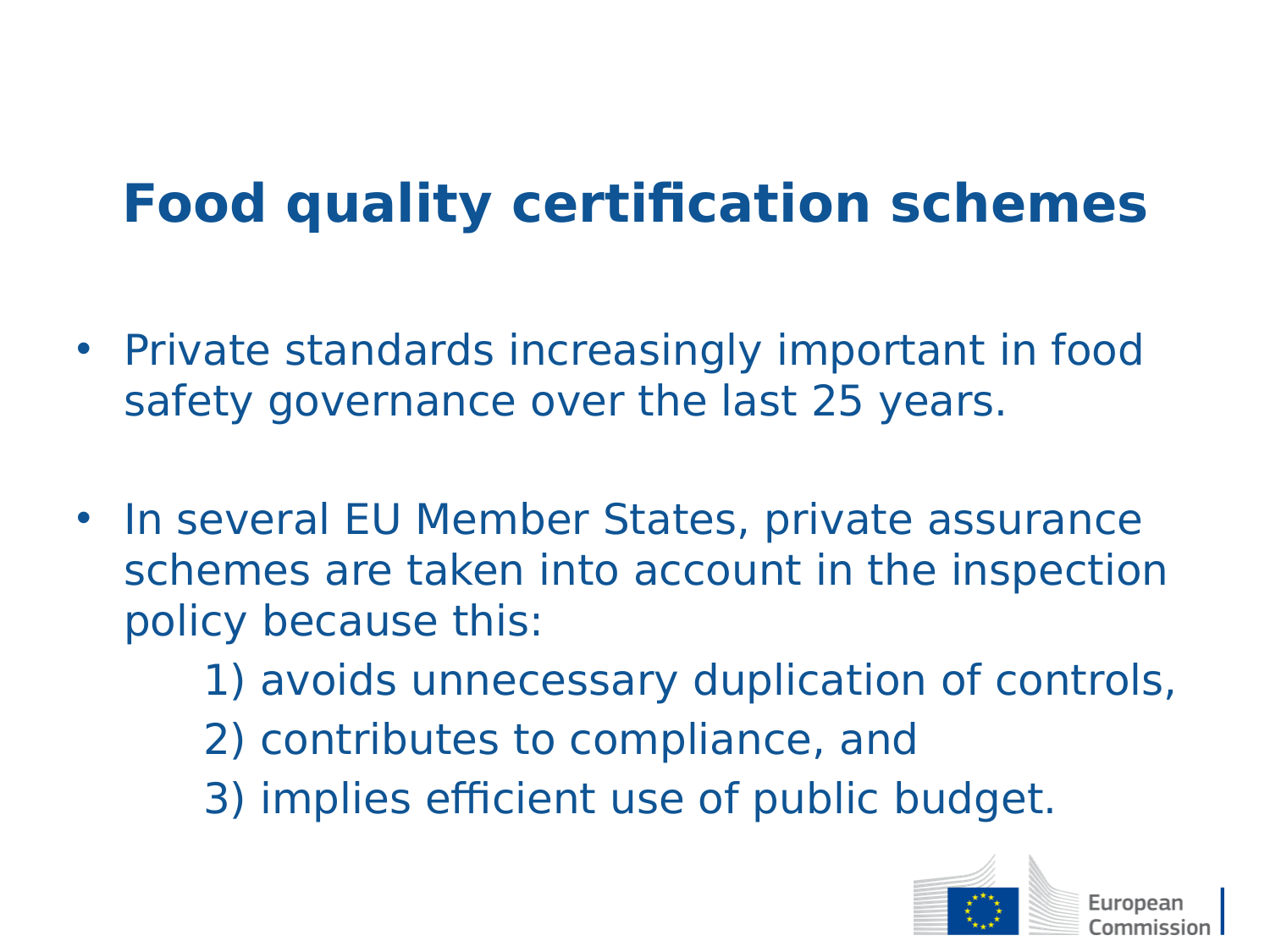

# Food quality certification schemes
Private standards increasingly important in food safety governance over the last 25 years.

In several EU Member States, private assurance schemes are taken into account in the inspection policy because this:
	1) avoids unnecessary duplication of controls,
	2) contributes to compliance, and
	3) implies efficient use of public budget.